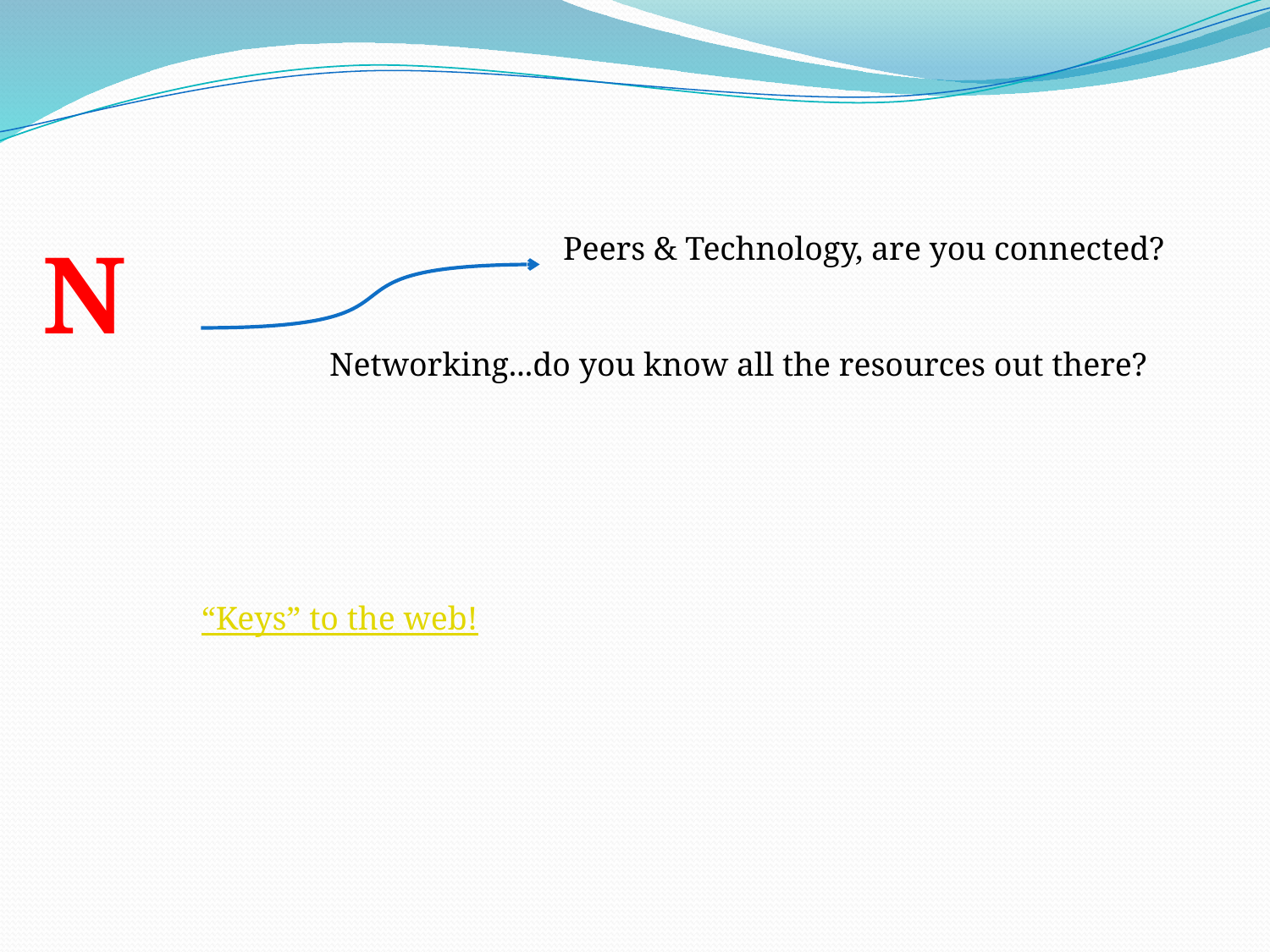

N
Peers & Technology, are you connected?
Networking...do you know all the resources out there?
“Keys” to the web!